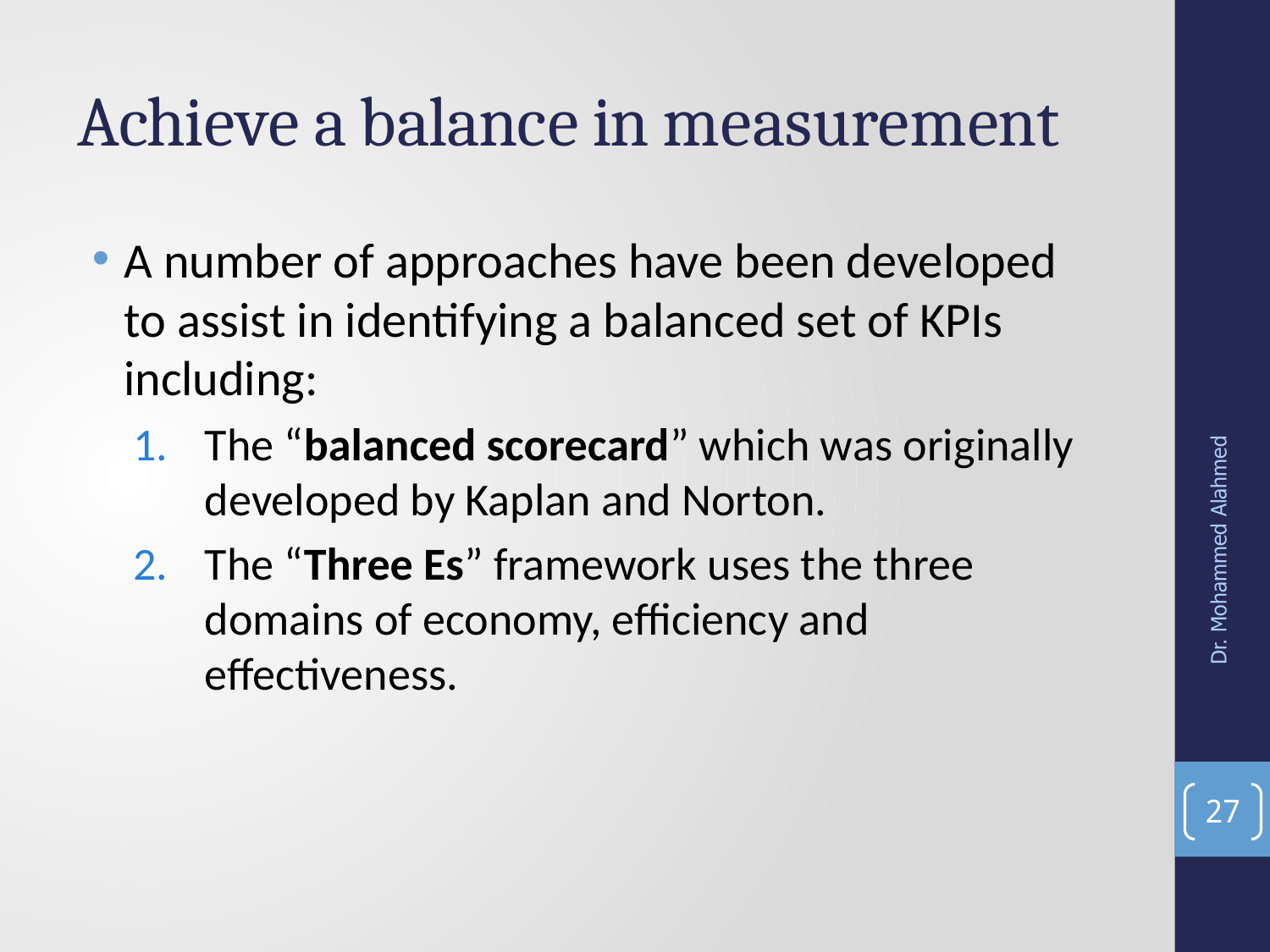

# Achieve a balance in measurement
A number of approaches have been developed to assist in identifying a balanced set of KPIs including:
The “balanced scorecard” which was originally developed by Kaplan and Norton.
The “Three Es” framework uses the three domains of economy, efficiency and effectiveness.

Dr. Mohammed Alahmed
27